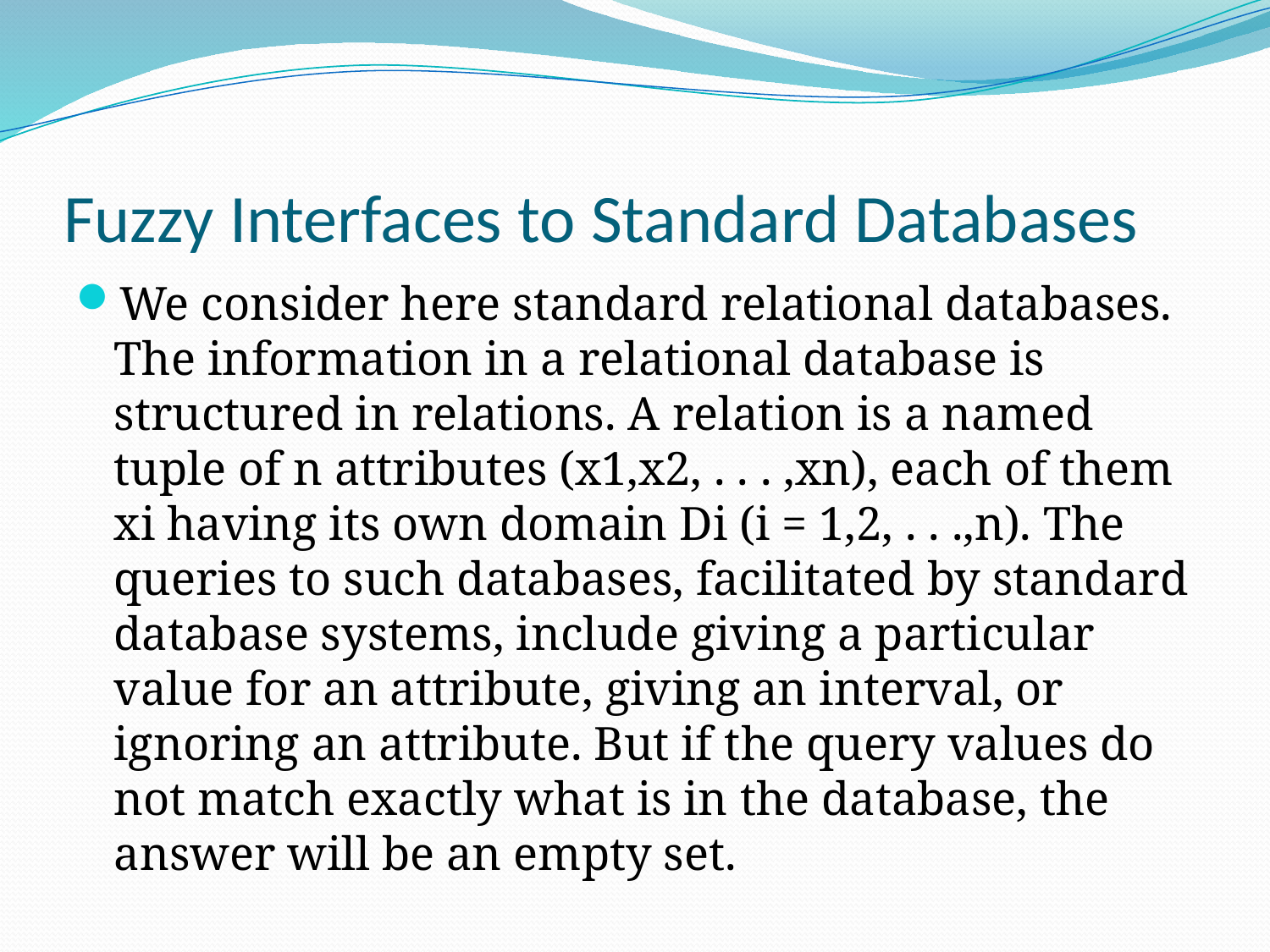

# Fuzzy Interfaces to Standard Databases
We consider here standard relational databases. The information in a relational database is structured in relations. A relation is a named tuple of n attributes (x1,x2, . . . ,xn), each of them xi having its own domain Di (i = 1,2, . . .,n). The queries to such databases, facilitated by standard database systems, include giving a particular value for an attribute, giving an interval, or ignoring an attribute. But if the query values do not match exactly what is in the database, the answer will be an empty set.